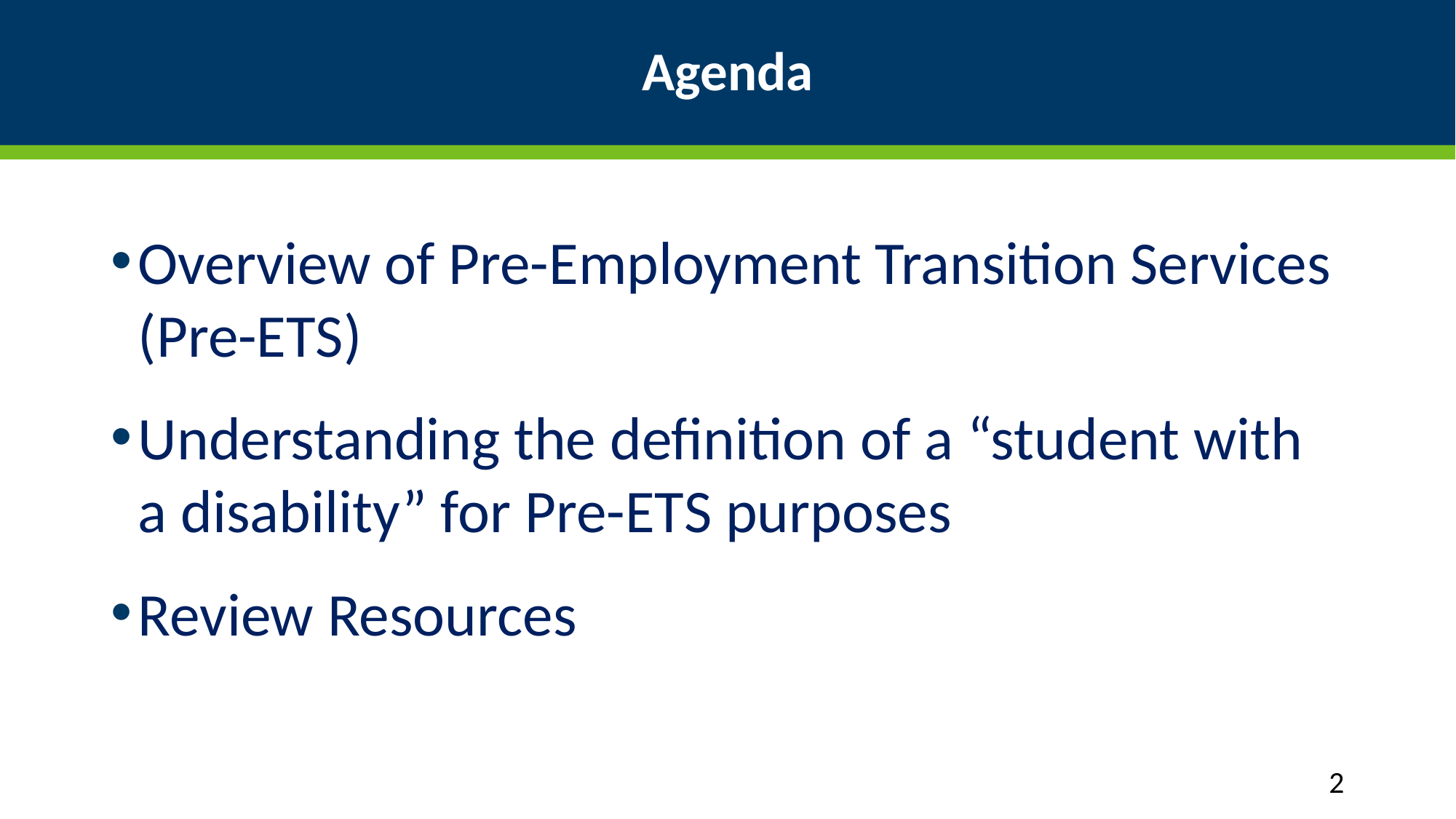

# Agenda
Overview of Pre-Employment Transition Services (Pre-ETS)
Understanding the definition of a “student with a disability” for Pre-ETS purposes
Review Resources

2